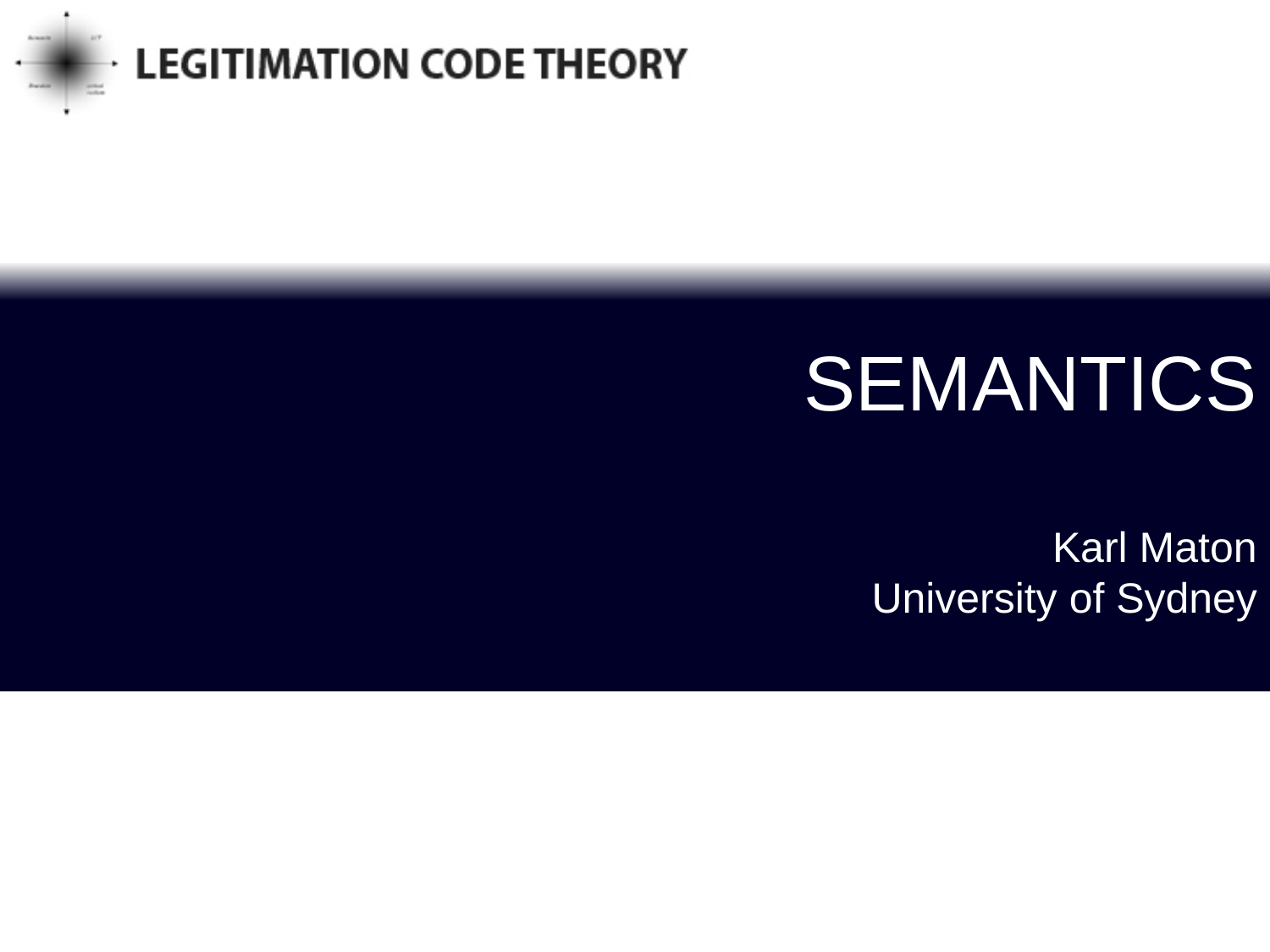

# SEMANTICS Karl Maton University of Sydney